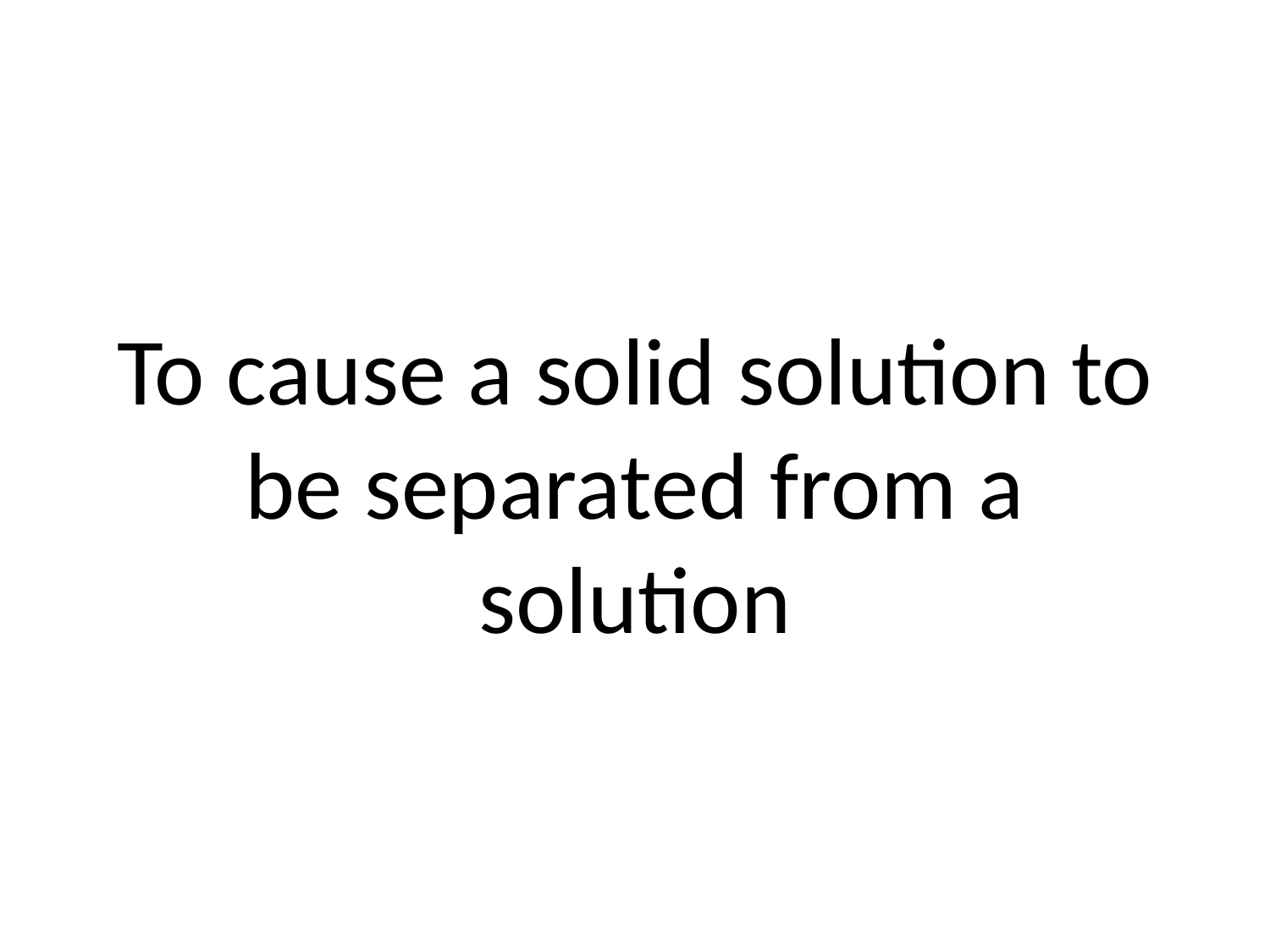

# To cause a solid solution to be separated from a solution